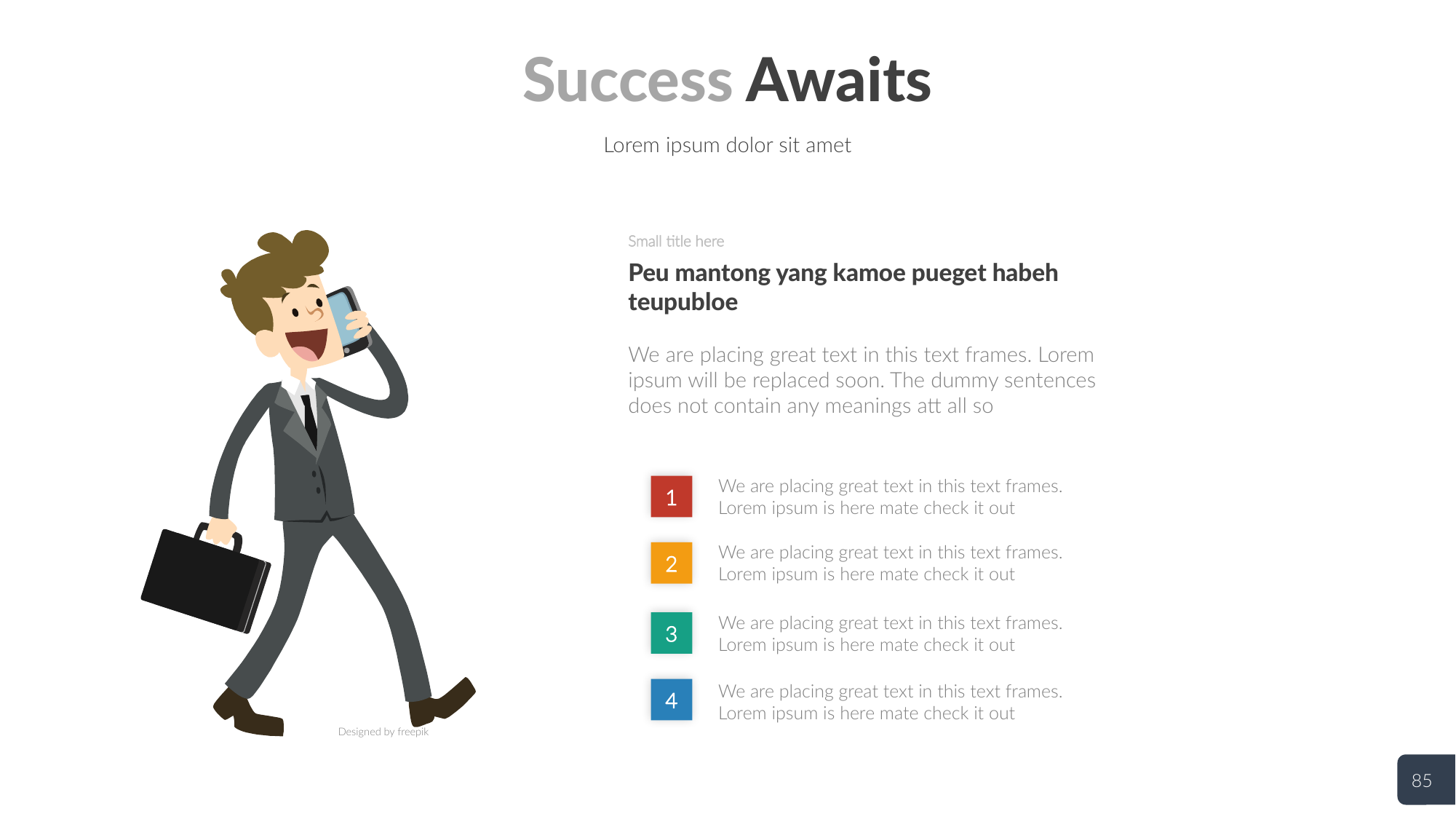

# Success Awaits
Lorem ipsum dolor sit amet
Small title here

Peu mantong yang kamoe pueget habeh teupubloe
We are placing great text in this text frames. Lorem ipsum will be replaced soon. The dummy sentences does not contain any meanings att all so
We are placing great text in this text frames. Lorem ipsum is here mate check it out
1
We are placing great text in this text frames. Lorem ipsum is here mate check it out
2
We are placing great text in this text frames. Lorem ipsum is here mate check it out
3
We are placing great text in this text frames. Lorem ipsum is here mate check it out
4
Designed by freepik

85